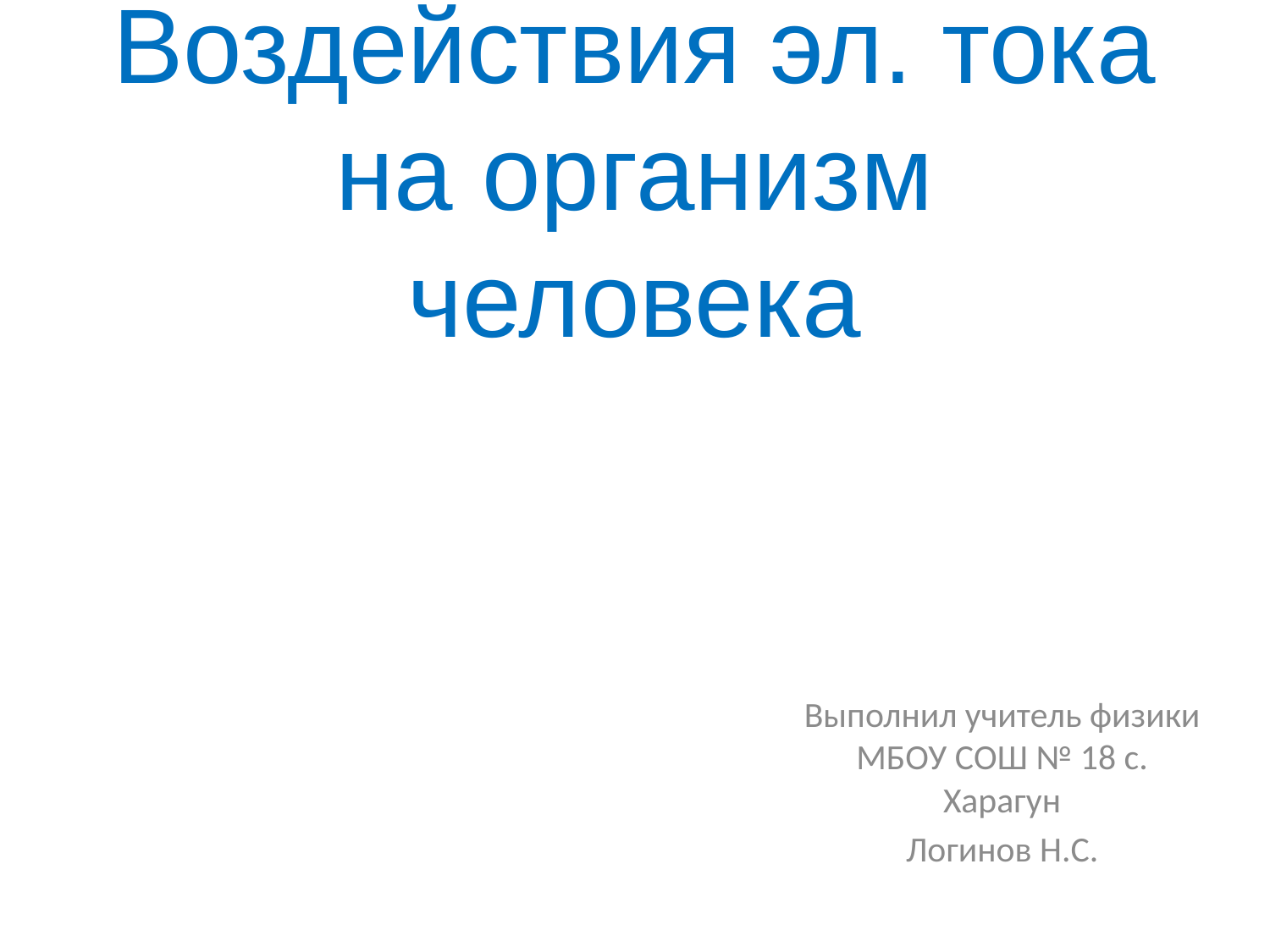

# Воздействия эл. тока на организм человека
Выполнил учитель физики МБОУ СОШ № 18 с. Харагун
Логинов Н.С.